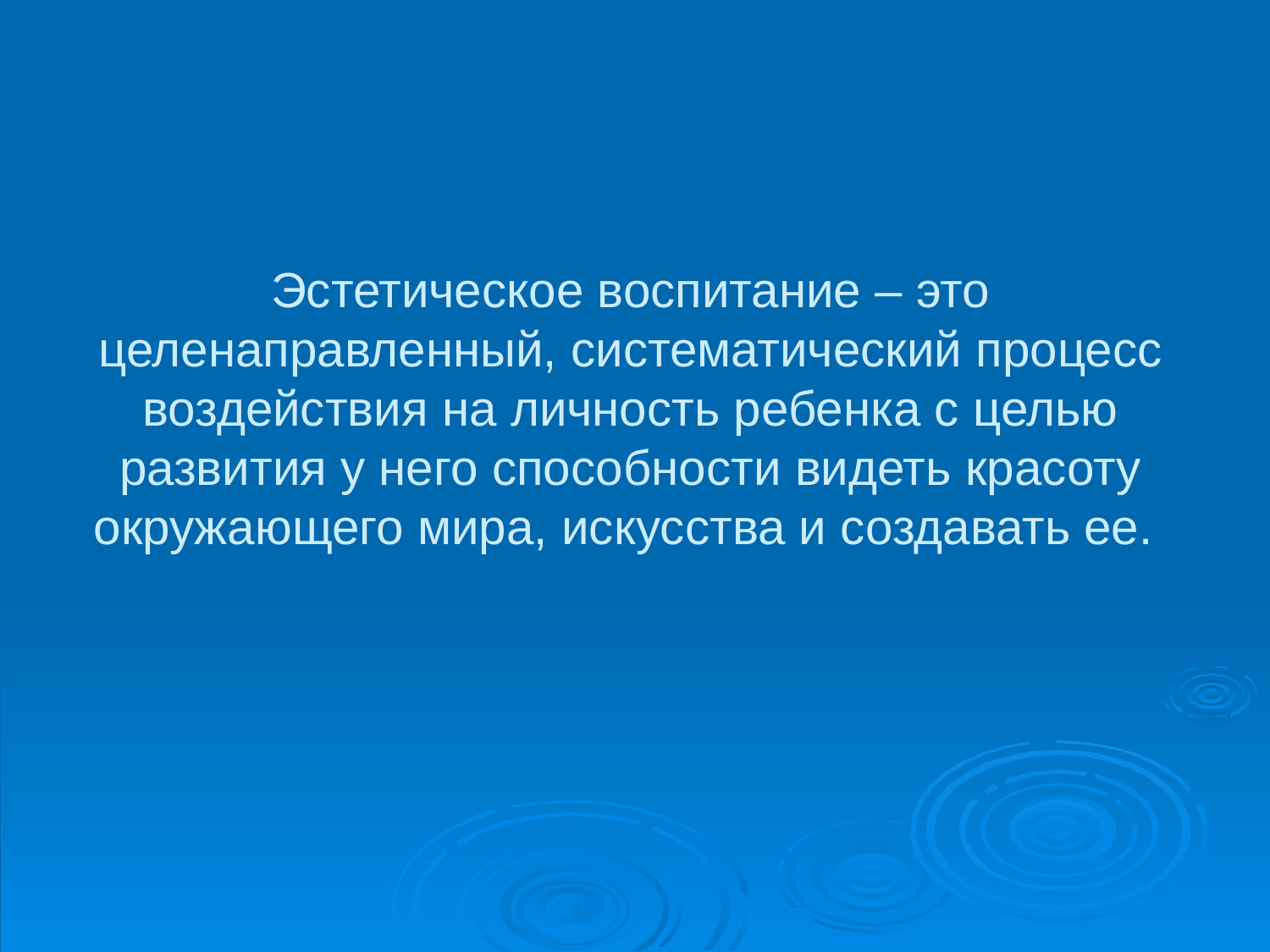

# Эстетическое воспитание – это целенаправленный, систематический процесс воздействия на личность ребенка с целью развития у него способности видеть красоту окружающего мира, искусства и создавать ее.